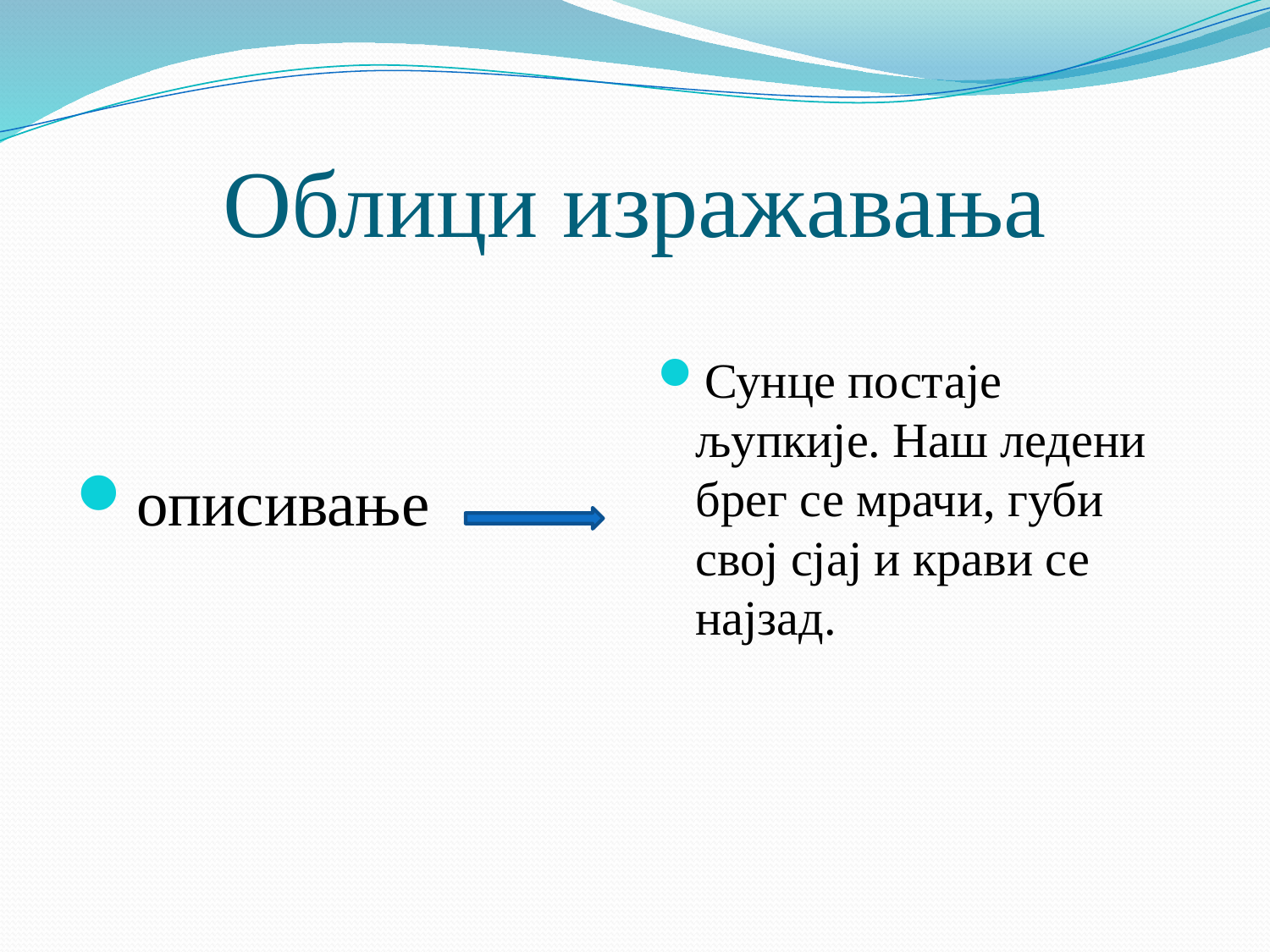

# Облици изражавања

описивање
Сунце постаје љупкије. Наш ледени брег се мрачи, губи свој сјај и крави се најзад.